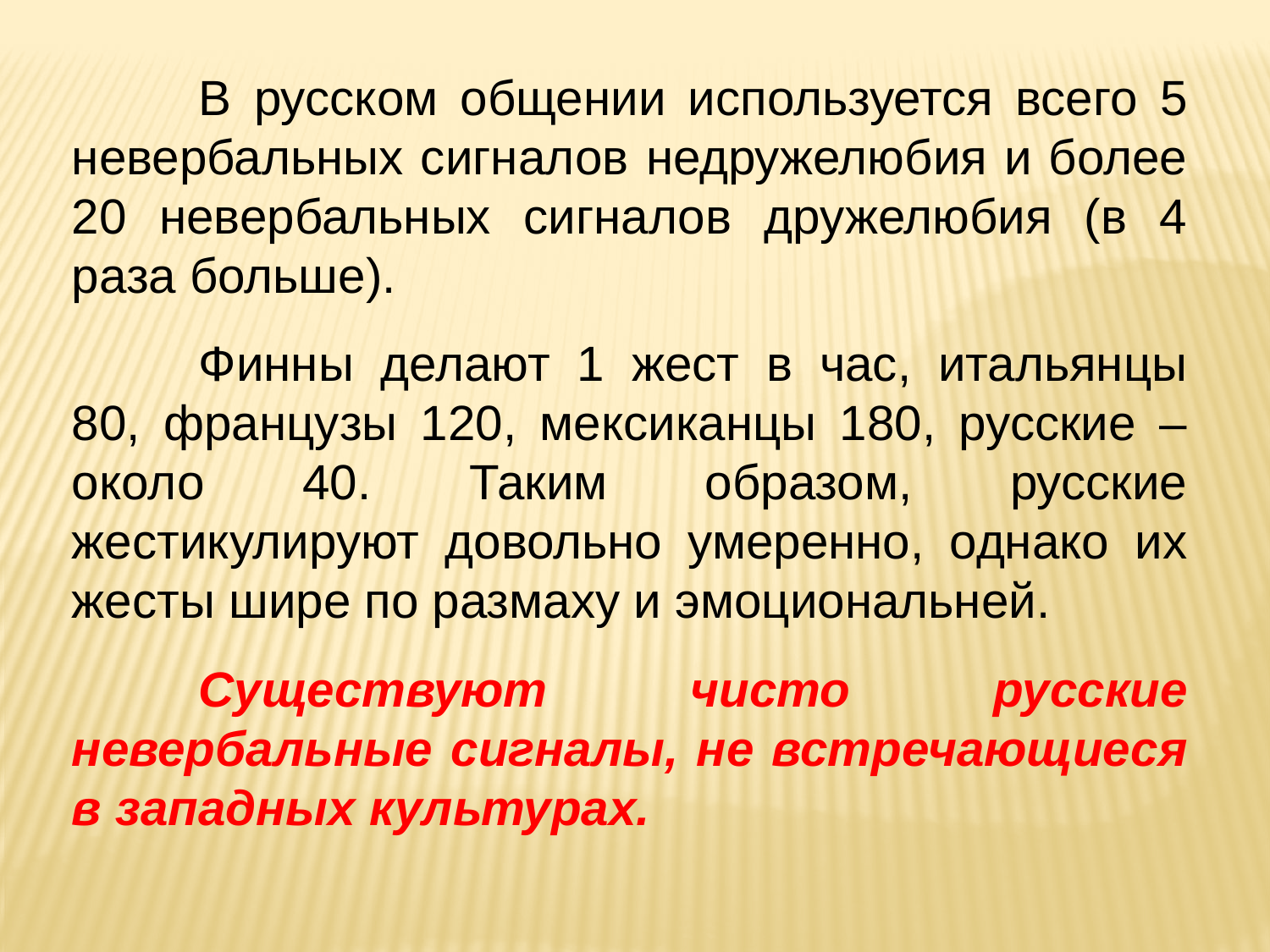

В русском общении используется всего 5 невербальных сигналов недружелюбия и более 20 невербальных сигналов дружелюбия (в 4 раза больше).

	Финны делают 1 жест в час, итальянцы 80, французы 120, мексиканцы 180, русские – около 40. Таким образом, русские жестикулируют довольно умеренно, однако их жесты шире по размаху и эмоциональней.

	Существуют чисто русские невербальные сигналы, не встречающиеся в западных культурах.